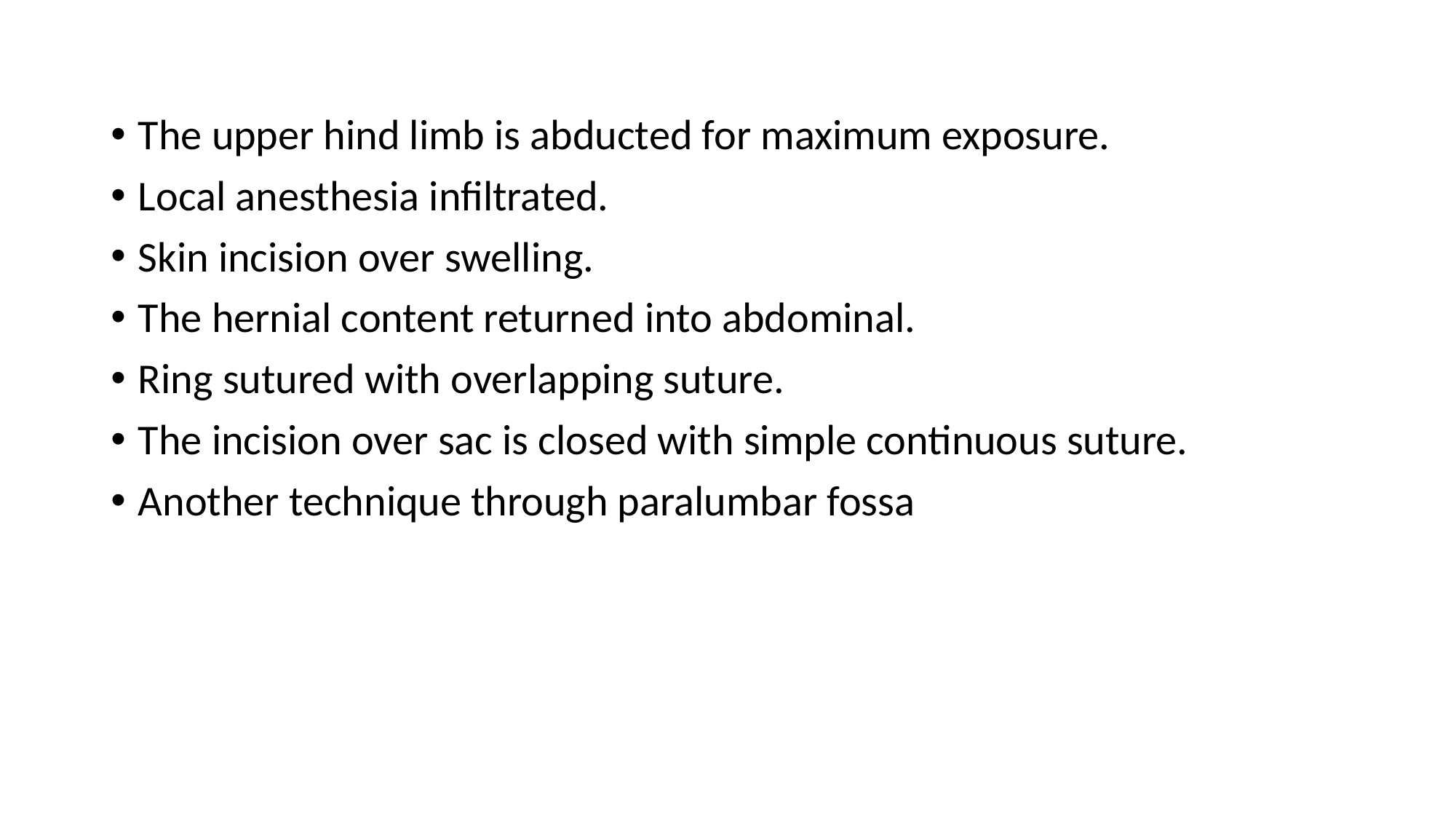

The upper hind limb is abducted for maximum exposure.
Local anesthesia infiltrated.
Skin incision over swelling.
The hernial content returned into abdominal.
Ring sutured with overlapping suture.
The incision over sac is closed with simple continuous suture.
Another technique through paralumbar fossa